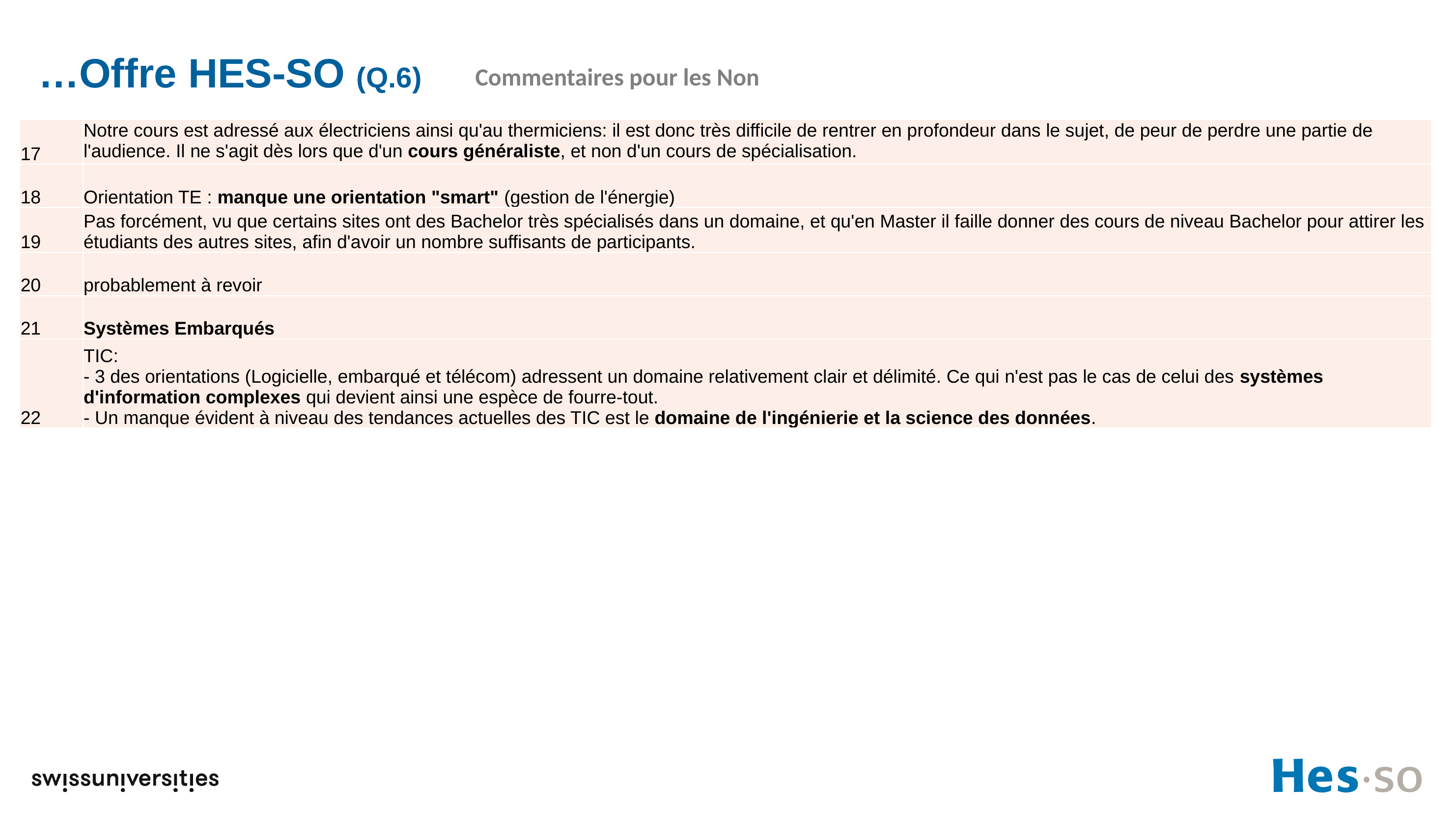

# …Offre HES-SO (Q.6)
Commentaires pour les Non
| 17 | Notre cours est adressé aux électriciens ainsi qu'au thermiciens: il est donc très difficile de rentrer en profondeur dans le sujet, de peur de perdre une partie de l'audience. Il ne s'agit dès lors que d'un cours généraliste, et non d'un cours de spécialisation. |
| --- | --- |
| 18 | Orientation TE : manque une orientation "smart" (gestion de l'énergie) |
| 19 | Pas forcément, vu que certains sites ont des Bachelor très spécialisés dans un domaine, et qu'en Master il faille donner des cours de niveau Bachelor pour attirer les étudiants des autres sites, afin d'avoir un nombre suffisants de participants. |
| 20 | probablement à revoir |
| 21 | Systèmes Embarqués |
| 22 | TIC: - 3 des orientations (Logicielle, embarqué et télécom) adressent un domaine relativement clair et délimité. Ce qui n'est pas le cas de celui des systèmes d'information complexes qui devient ainsi une espèce de fourre-tout. - Un manque évident à niveau des tendances actuelles des TIC est le domaine de l'ingénierie et la science des données. |